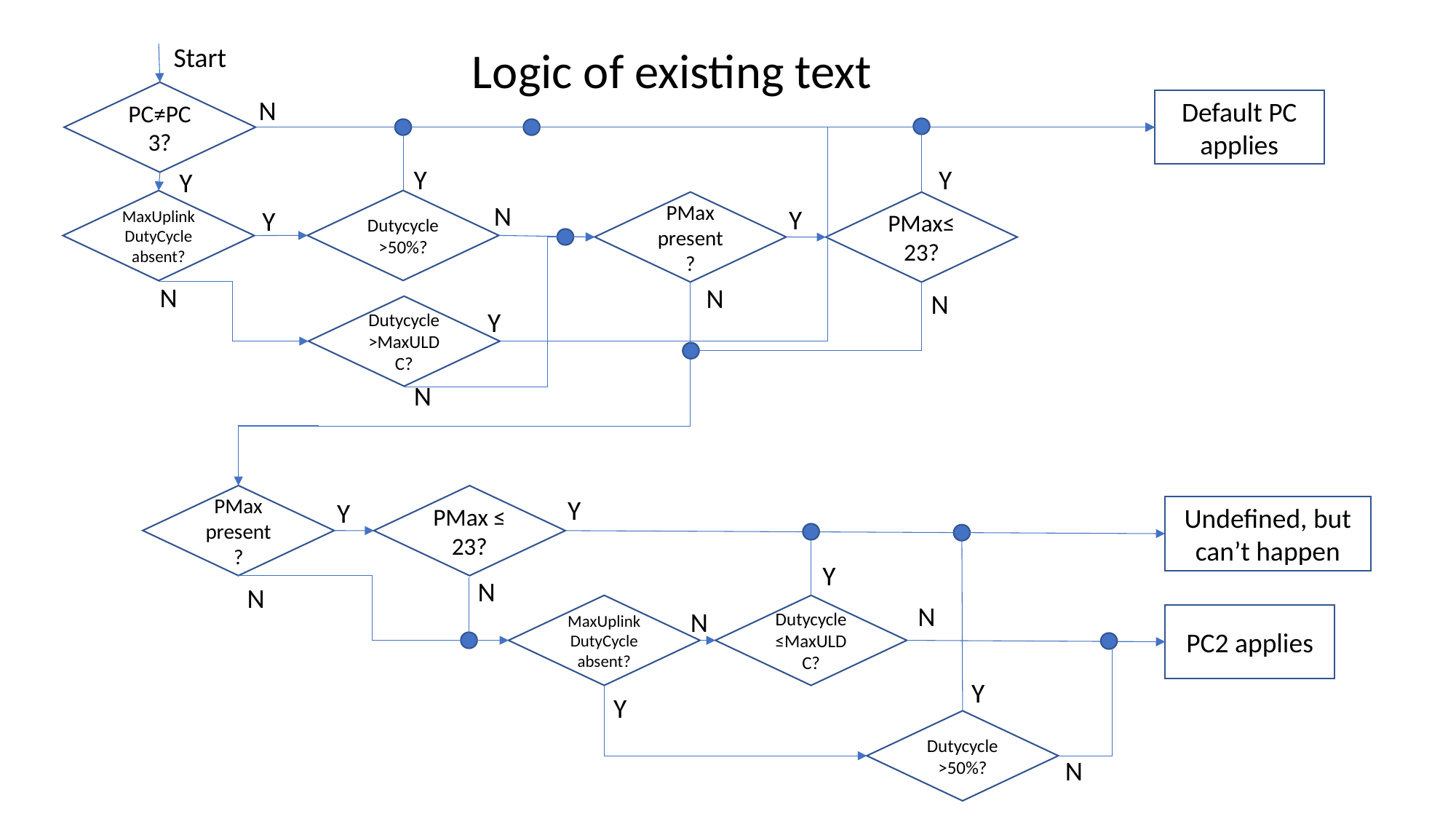

Logic of existing text
Start
PC≠PC3?
N
Default PC applies

Y
Y
Y
Dutycycle >50%?
MaxUplinkDutyCycle absent?
PMax present?
PMax≤23?
N
Y
Y

N
N
N
Dutycycle >MaxULDC?
Y

N
PMax present?
PMax ≤ 23?
Y
Y
Undefined, but can’t happen

Y
N
N
N
Dutycycle ≤MaxULDC?
MaxUplinkDutyCycle absent?
N
PC2 applies

Y
Y
Dutycycle >50%?
N